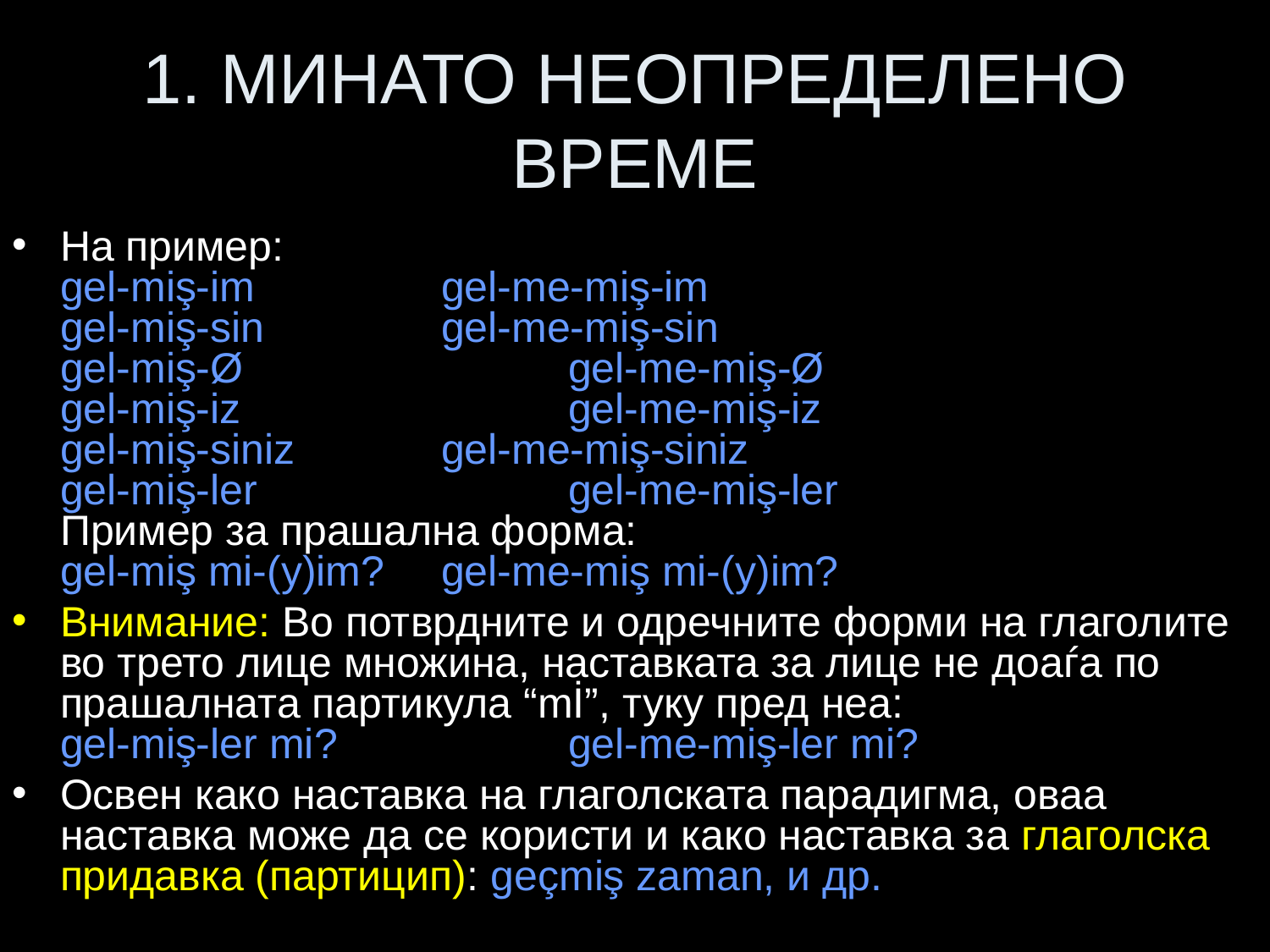

# 1. МИНАТО НЕОПРЕДЕЛЕНО ВРЕМЕ
На пример:
gel-miş-im 		gel-me-miş-im
gel-miş-sin 		gel-me-miş-sin
gel-miş-Ø 			gel-me-miş-Ø
gel-miş-iz			gel-me-miş-iz
gel-miş-siniz		gel-me-miş-siniz
gel-miş-ler			gel-me-miş-ler
Пример за прашална форма:
gel-miş mi-(y)im? 	gel-me-miş mi-(y)im?
Внимание: Во потврдните и одречните форми на глаголите во трето лице множина, наставката за лице не доаѓа по прашалната партикула “mİ”, туку пред неа:
gel-miş-ler mi?		gel-me-miş-ler mi?
Освен како наставка на глаголската парадигма, оваа наставка може да се користи и како наставка за глаголска придавка (партицип): geçmiş zaman, и др.